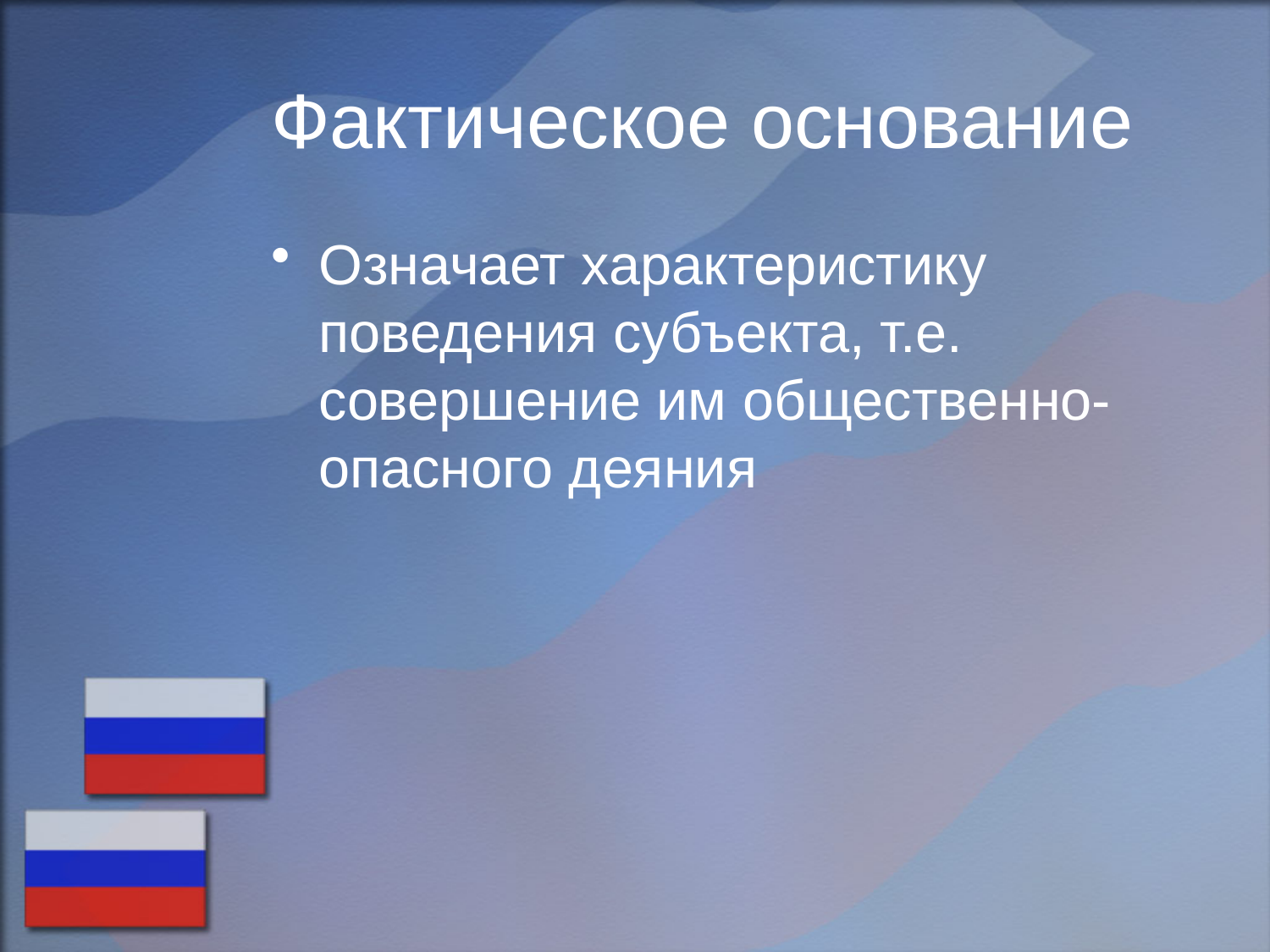

# Фактическое основание
Означает характеристику поведения субъекта, т.е. совершение им общественно- опасного деяния